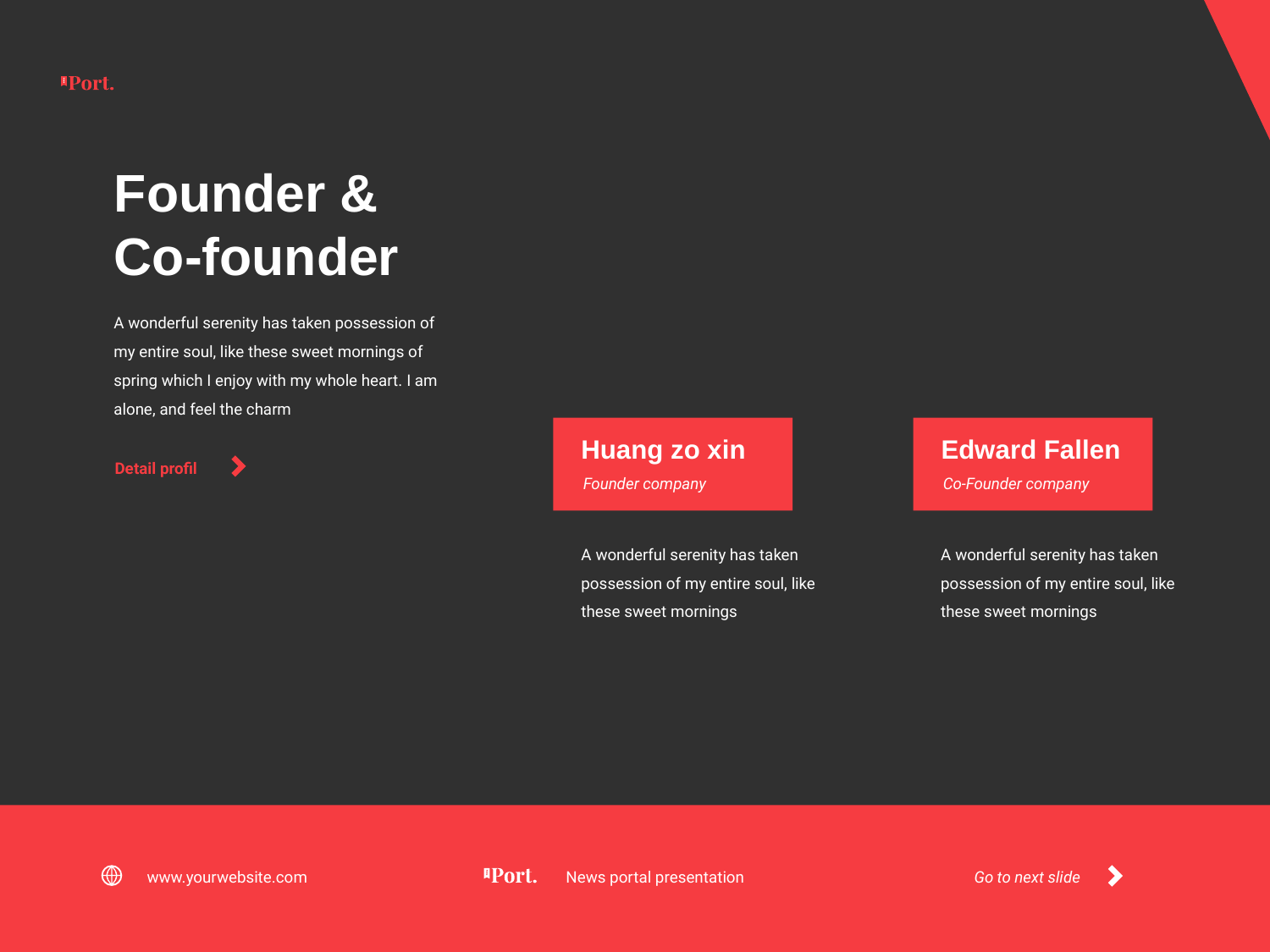

Founder &
Co-founder

A wonderful serenity has taken possession of my entire soul, like these sweet mornings of spring which I enjoy with my whole heart. I am alone, and feel the charm

Huang zo xin
Edward Fallen
Detail profil

Founder company
Co-Founder company
A wonderful serenity has taken possession of my entire soul, like these sweet mornings
A wonderful serenity has taken possession of my entire soul, like these sweet mornings

www.yourwebsite.com
News portal presentation
Go to next slide